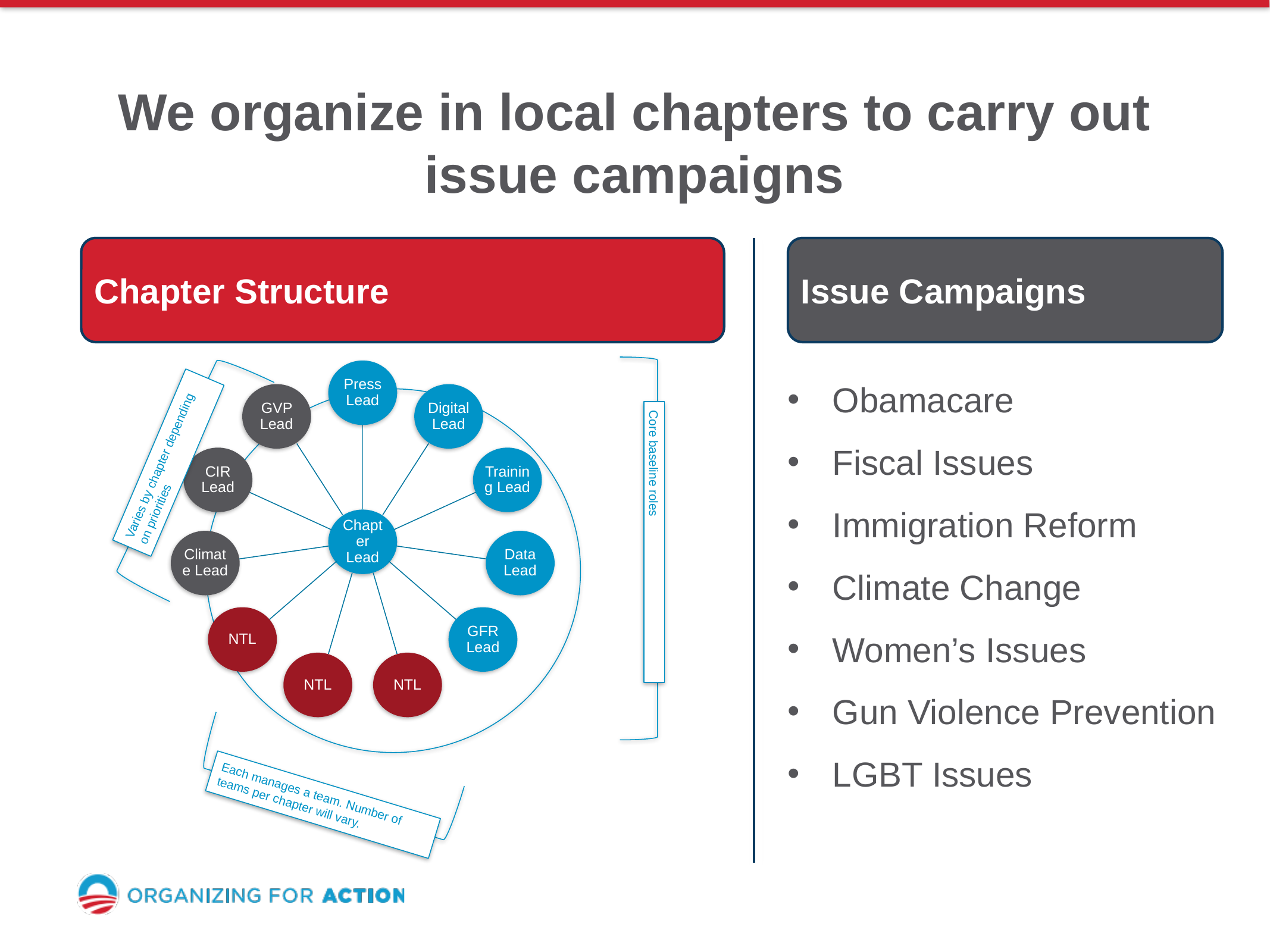

We organize in local chapters to carry out issue campaigns
Chapter Structure
Issue Campaigns

Varies by chapter depending on priorities
Chapter Lead

Press Lead

Digital Lead

Training Lead

Data Lead

GFR Lead

NTL

NTL

NTL

Climate Lead

CIR Lead

GVP Lead

Each manages a team. Number of teams per chapter will vary.
Core baseline roles
Obamacare
Fiscal Issues
Immigration Reform
Climate Change
Women’s Issues
Gun Violence Prevention
LGBT Issues